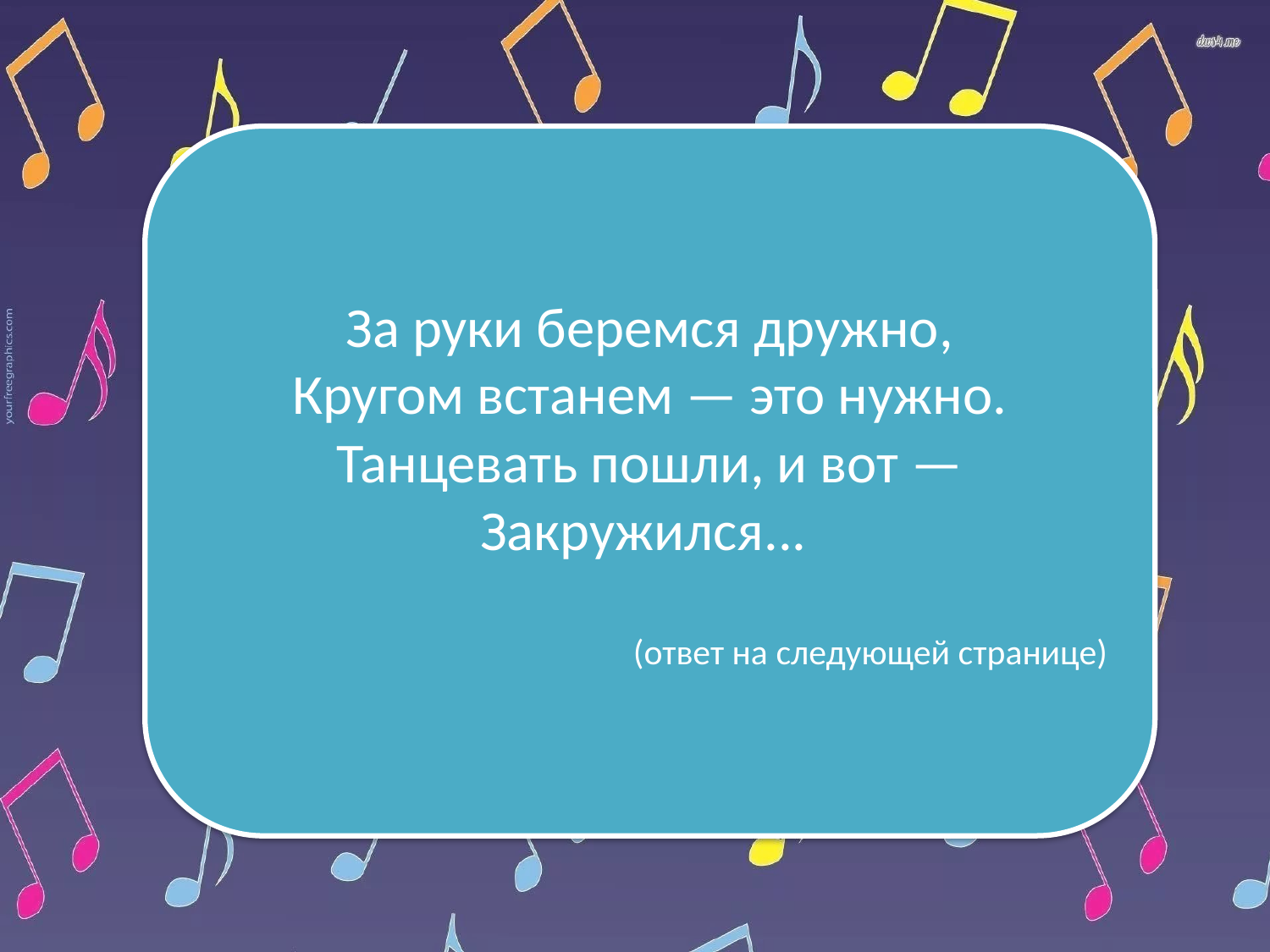

За руки беремся дружно,
Кругом встанем — это нужно.
Танцевать пошли, и вот —
Закружился...

(ответ на следующей странице)